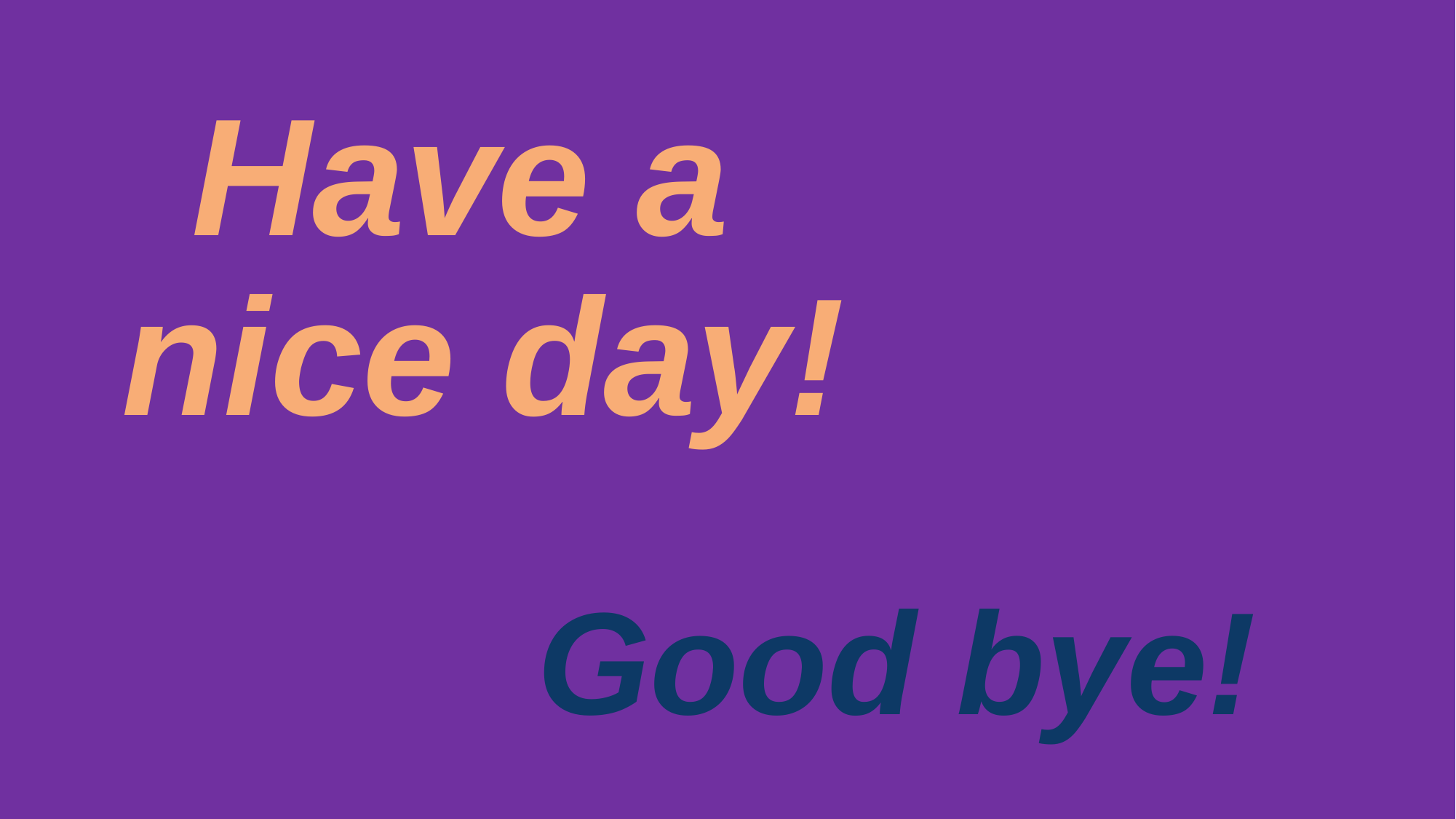

# Have a nice day!
Good bye!